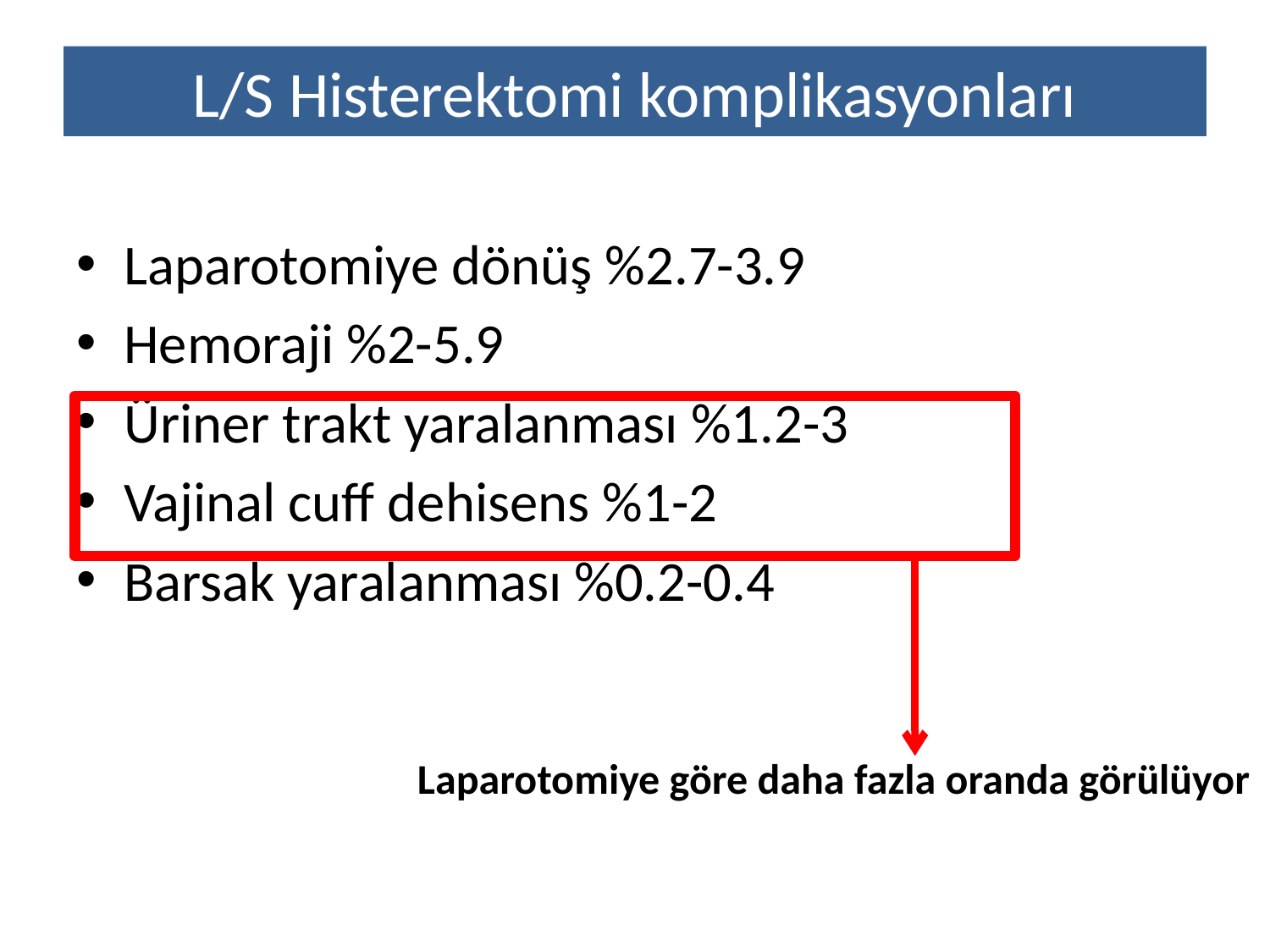

# L/S Histerektomi komplikasyonları
Laparotomiye dönüş %2.7-3.9
Hemoraji %2-5.9
Üriner trakt yaralanması %1.2-3
Vajinal cuff dehisens %1-2
Barsak yaralanması %0.2-0.4

Laparotomiye göre daha fazla oranda görülüyor